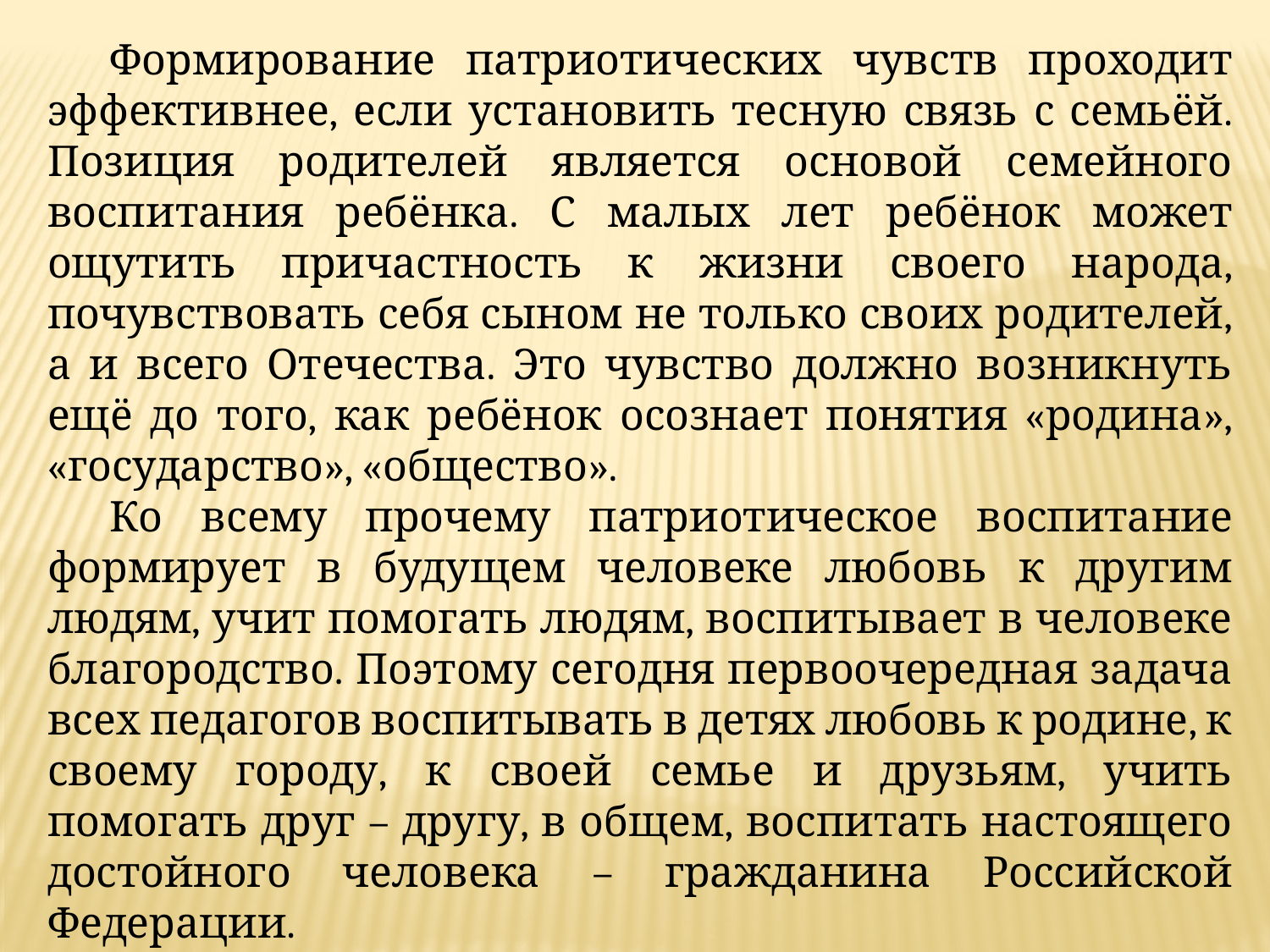

Формирование патриотических чувств проходит эффективнее, если установить тесную связь с семьёй. Позиция родителей является основой семейного воспитания ребёнка. С малых лет ребёнок может ощутить причастность к жизни своего народа, почувствовать себя сыном не только своих родителей, а и всего Отечества. Это чувство должно возникнуть ещё до того, как ребёнок осознает понятия «родина», «государство», «общество».
Ко всему прочему патриотическое воспитание формирует в будущем человеке любовь к другим людям, учит помогать людям, воспитывает в человеке благородство. Поэтому сегодня первоочередная задача всех педагогов воспитывать в детях любовь к родине, к своему городу, к своей семье и друзьям, учить помогать друг – другу, в общем, воспитать настоящего достойного человека – гражданина Российской Федерации.
Одним из решений патриотического воспитания становится организация единого воспитательно-образовательного пространства для воспитанников, которое поддерживается в ДОУ и семье.